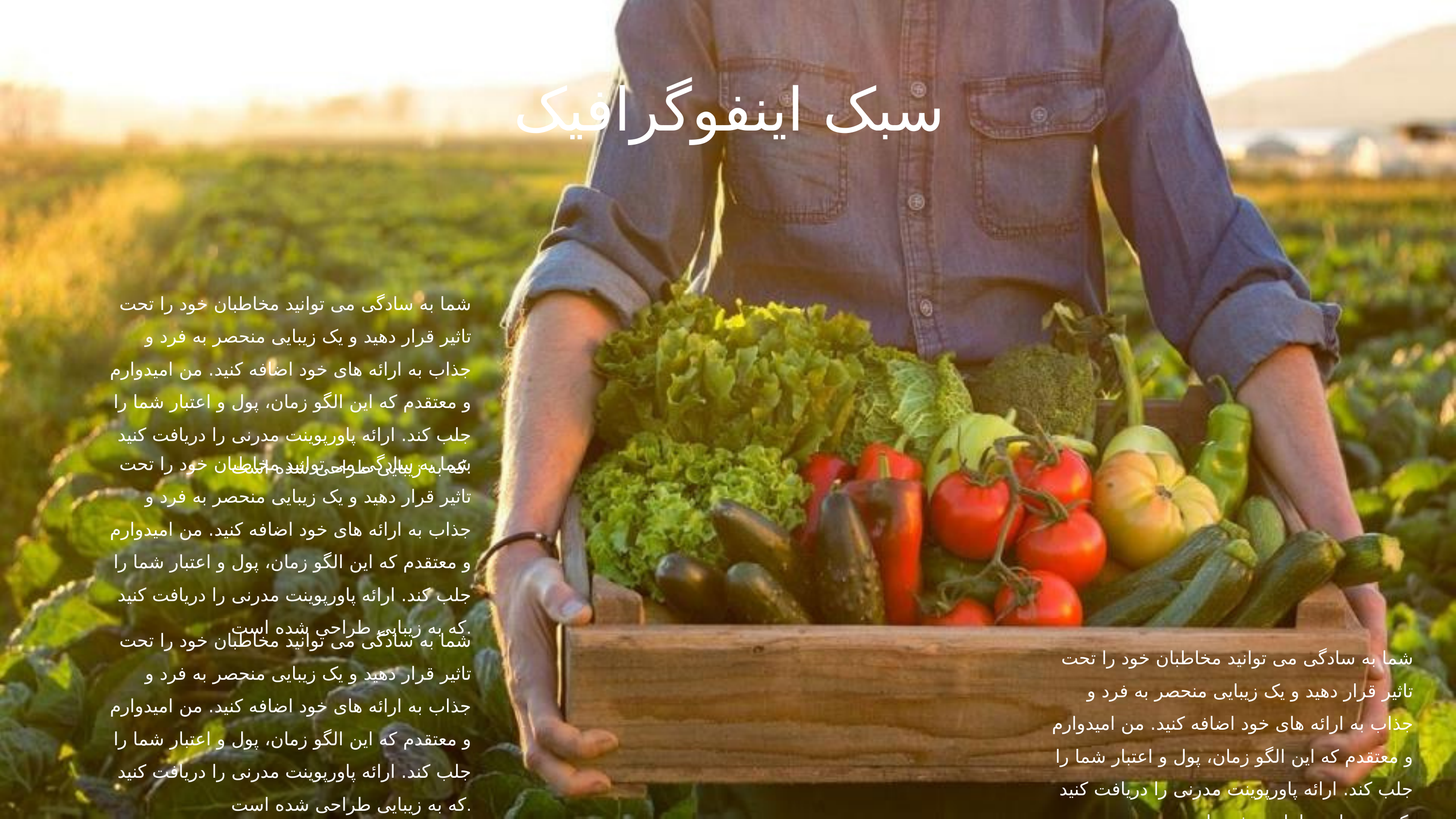

سبک اینفوگرافیک
شما به سادگی می توانید مخاطبان خود را تحت تاثیر قرار دهید و یک زیبایی منحصر به فرد و جذاب به ارائه های خود اضافه کنید. من امیدوارم و معتقدم که این الگو زمان، پول و اعتبار شما را جلب کند. ارائه پاورپوینت مدرنی را دریافت کنید که به زیبایی طراحی شده است.
شما به سادگی می توانید مخاطبان خود را تحت تاثیر قرار دهید و یک زیبایی منحصر به فرد و جذاب به ارائه های خود اضافه کنید. من امیدوارم و معتقدم که این الگو زمان، پول و اعتبار شما را جلب کند. ارائه پاورپوینت مدرنی را دریافت کنید که به زیبایی طراحی شده است.
شما به سادگی می توانید مخاطبان خود را تحت تاثیر قرار دهید و یک زیبایی منحصر به فرد و جذاب به ارائه های خود اضافه کنید. من امیدوارم و معتقدم که این الگو زمان، پول و اعتبار شما را جلب کند. ارائه پاورپوینت مدرنی را دریافت کنید که به زیبایی طراحی شده است.
شما به سادگی می توانید مخاطبان خود را تحت تاثیر قرار دهید و یک زیبایی منحصر به فرد و جذاب به ارائه های خود اضافه کنید. من امیدوارم و معتقدم که این الگو زمان، پول و اعتبار شما را جلب کند. ارائه پاورپوینت مدرنی را دریافت کنید که به زیبایی طراحی شده است.